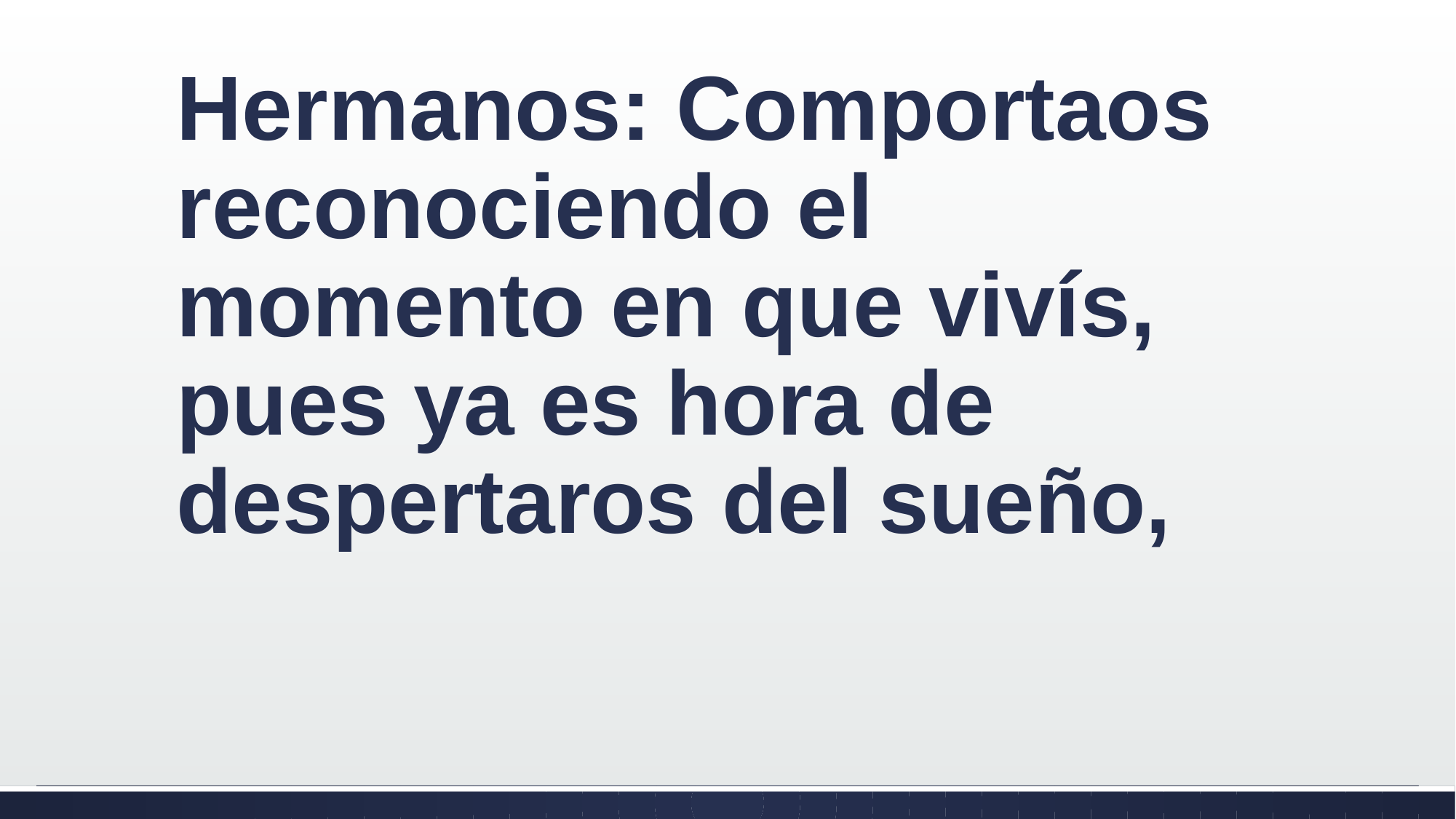

#
Hermanos: Comportaos reconociendo el momento en que vivís, pues ya es hora de despertaros del sueño,